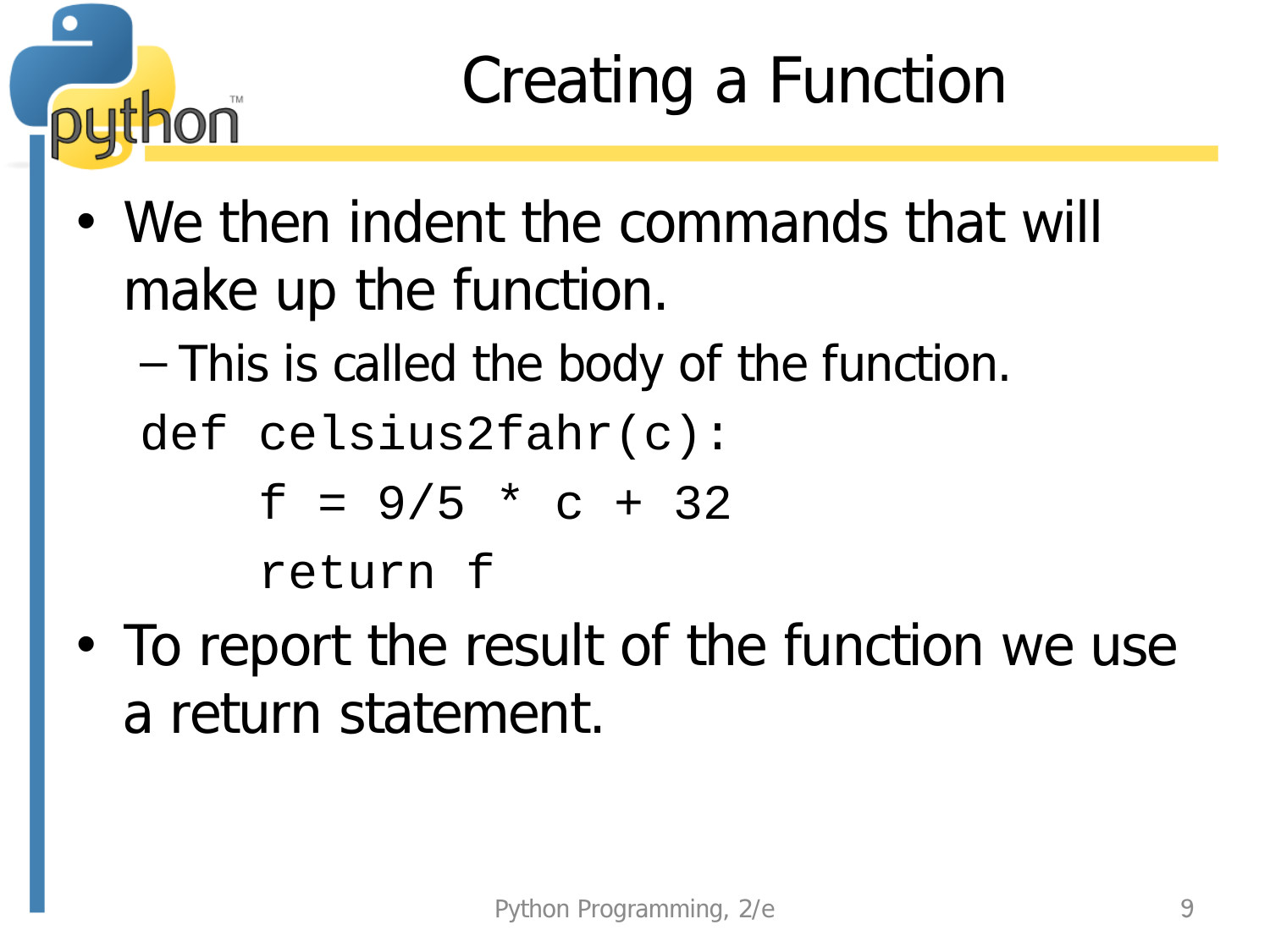

# Creating a Function
We then indent the commands that will make up the function.
This is called the body of the function.
def celsius2fahr(c):
    f = 9/5 * c + 32
    return f
To report the result of the function we use a return statement.
Python Programming, 2/e
9